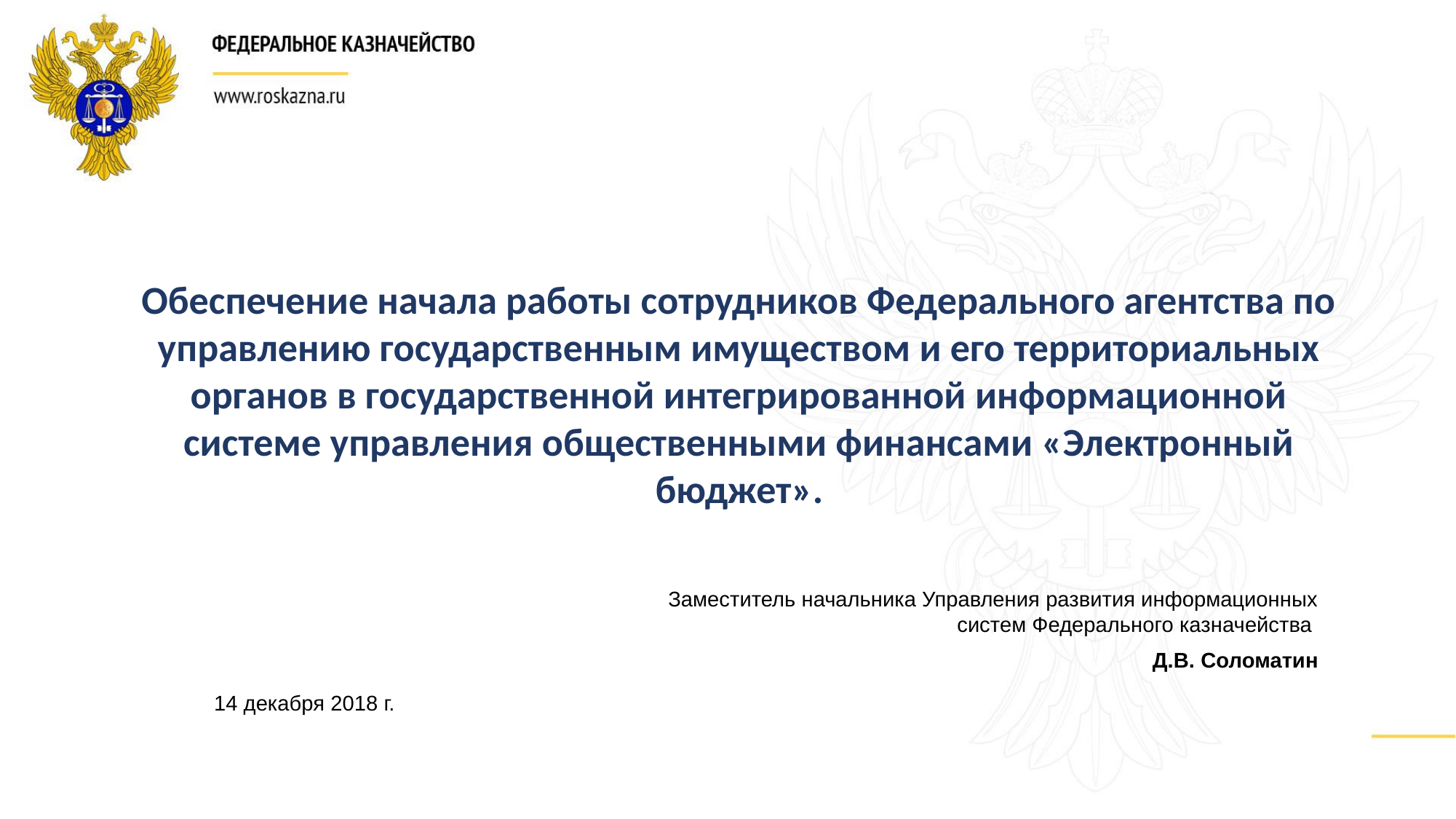

Обеспечение начала работы сотрудников Федерального агентства по управлению государственным имуществом и его территориальных органов в государственной интегрированной информационной системе управления общественными финансами «Электронный бюджет».
Заместитель начальника Управления развития информационных систем Федерального казначейства
Д.В. Соломатин
14 декабря 2018 г.